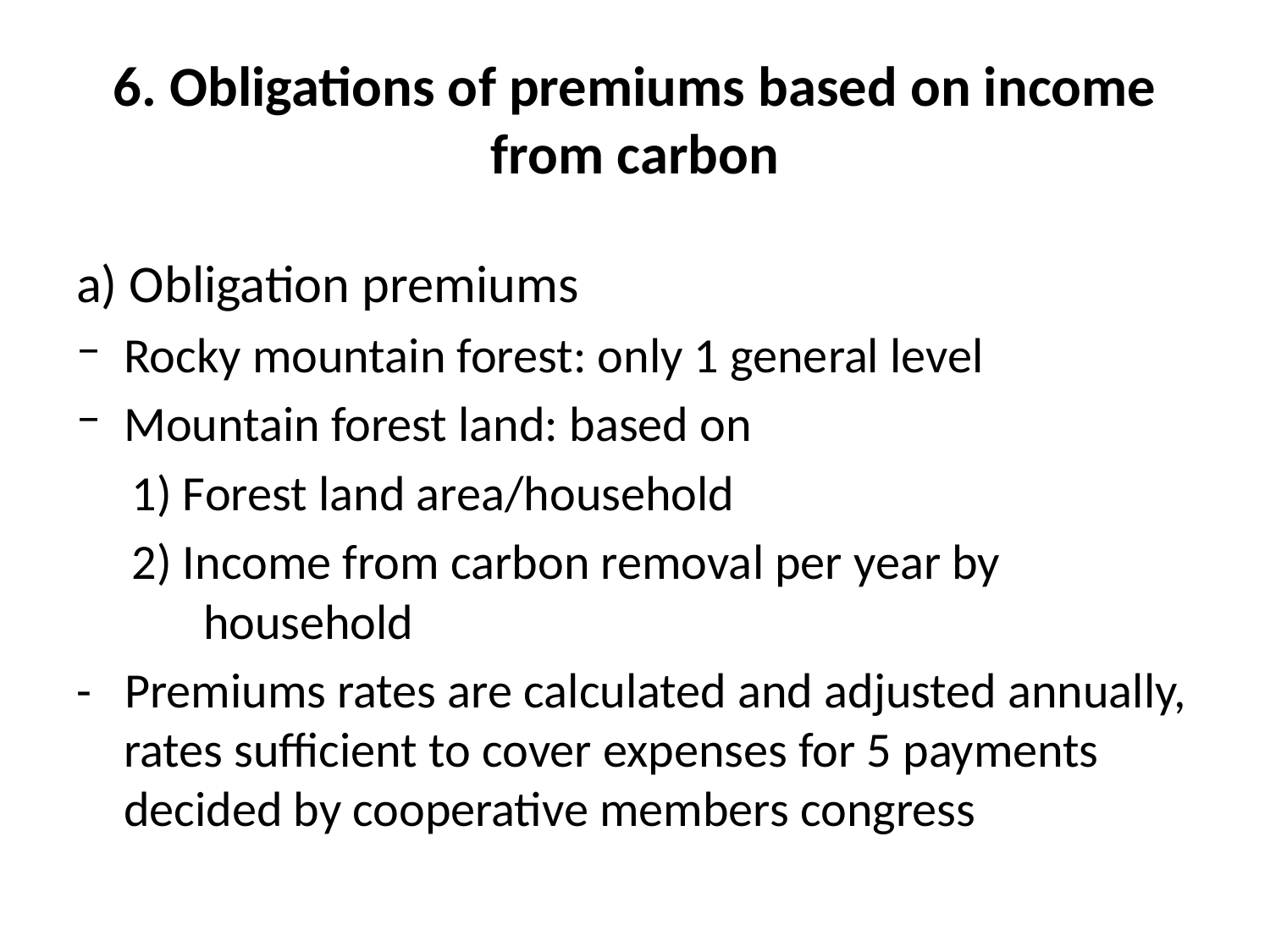

# 6. Obligations of premiums based on income from carbon
a) Obligation premiums
Rocky mountain forest: only 1 general level
Mountain forest land: based on
1) Forest land area/household
2) Income from carbon removal per year by household
-   Premiums rates are calculated and adjusted annually, rates sufficient to cover expenses for 5 payments decided by cooperative members congress